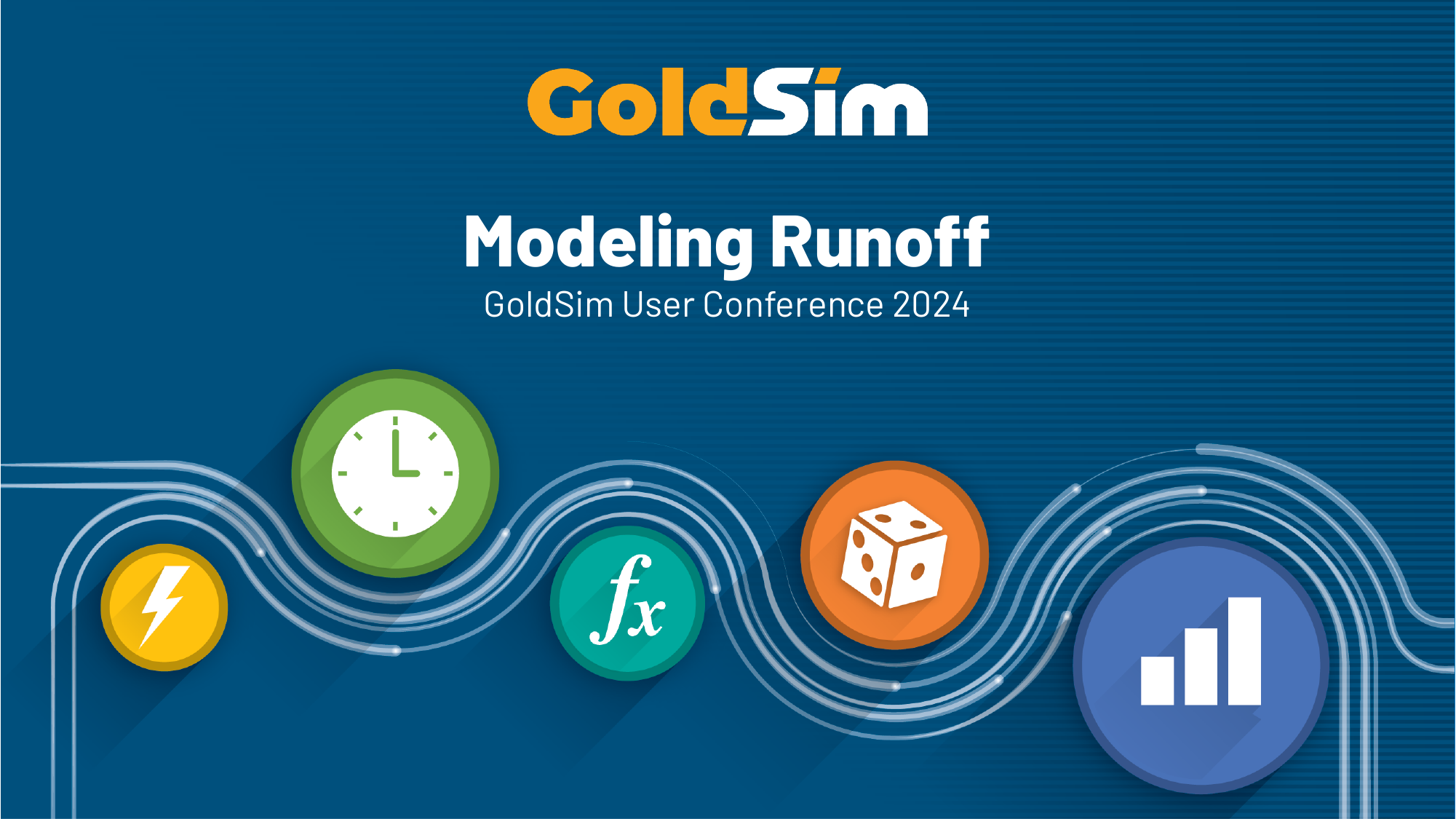

# Modeling Runoff
GoldSim User Conference 2024